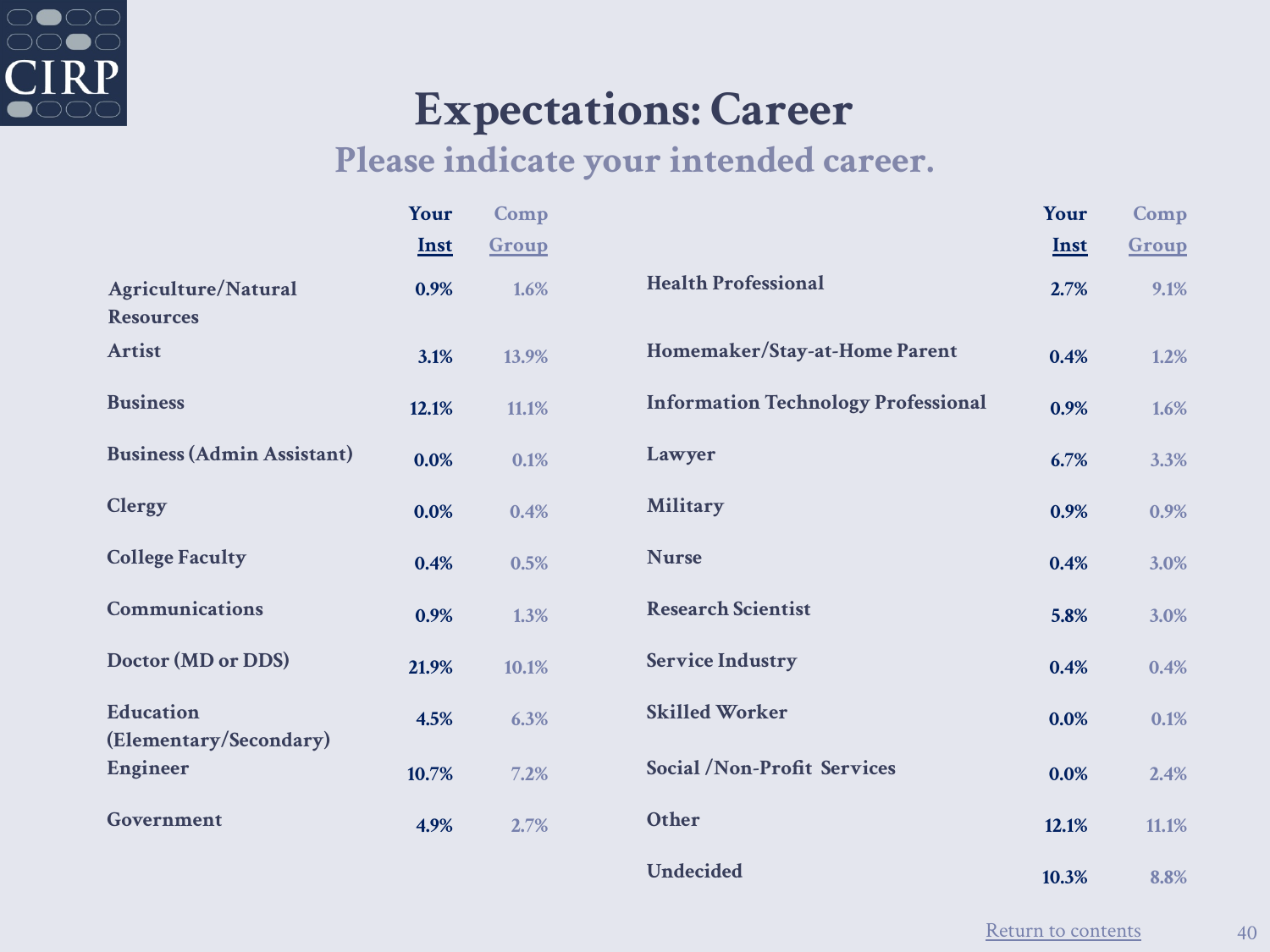

Expectations: Career
Please indicate your intended career.
|  | Your Inst | Comp Group |  |  | Your Inst | Comp Group |
| --- | --- | --- | --- | --- | --- | --- |
| Agriculture/Natural Resources | 0.9% | 1.6% |  | Health Professional | 2.7% | 9.1% |
| Artist | 3.1% | 13.9% |  | Homemaker/Stay-at-Home Parent | 0.4% | 1.2% |
| Business | 12.1% | 11.1% |  | Information Technology Professional | 0.9% | 1.6% |
| Business (Admin Assistant) | 0.0% | 0.1% |  | Lawyer | 6.7% | 3.3% |
| Clergy | 0.0% | 0.4% |  | Military | 0.9% | 0.9% |
| College Faculty | 0.4% | 0.5% |  | Nurse | 0.4% | 3.0% |
| Communications | 0.9% | 1.3% |  | Research Scientist | 5.8% | 3.0% |
| Doctor (MD or DDS) | 21.9% | 10.1% |  | Service Industry | 0.4% | 0.4% |
| Education (Elementary/Secondary) | 4.5% | 6.3% |  | Skilled Worker | 0.0% | 0.1% |
| Engineer | 10.7% | 7.2% |  | Social /Non-Profit Services | 0.0% | 2.4% |
| Government | 4.9% | 2.7% |  | Other | 12.1% | 11.1% |
|  |  |  |  | Undecided | 10.3% | 8.8% |

40